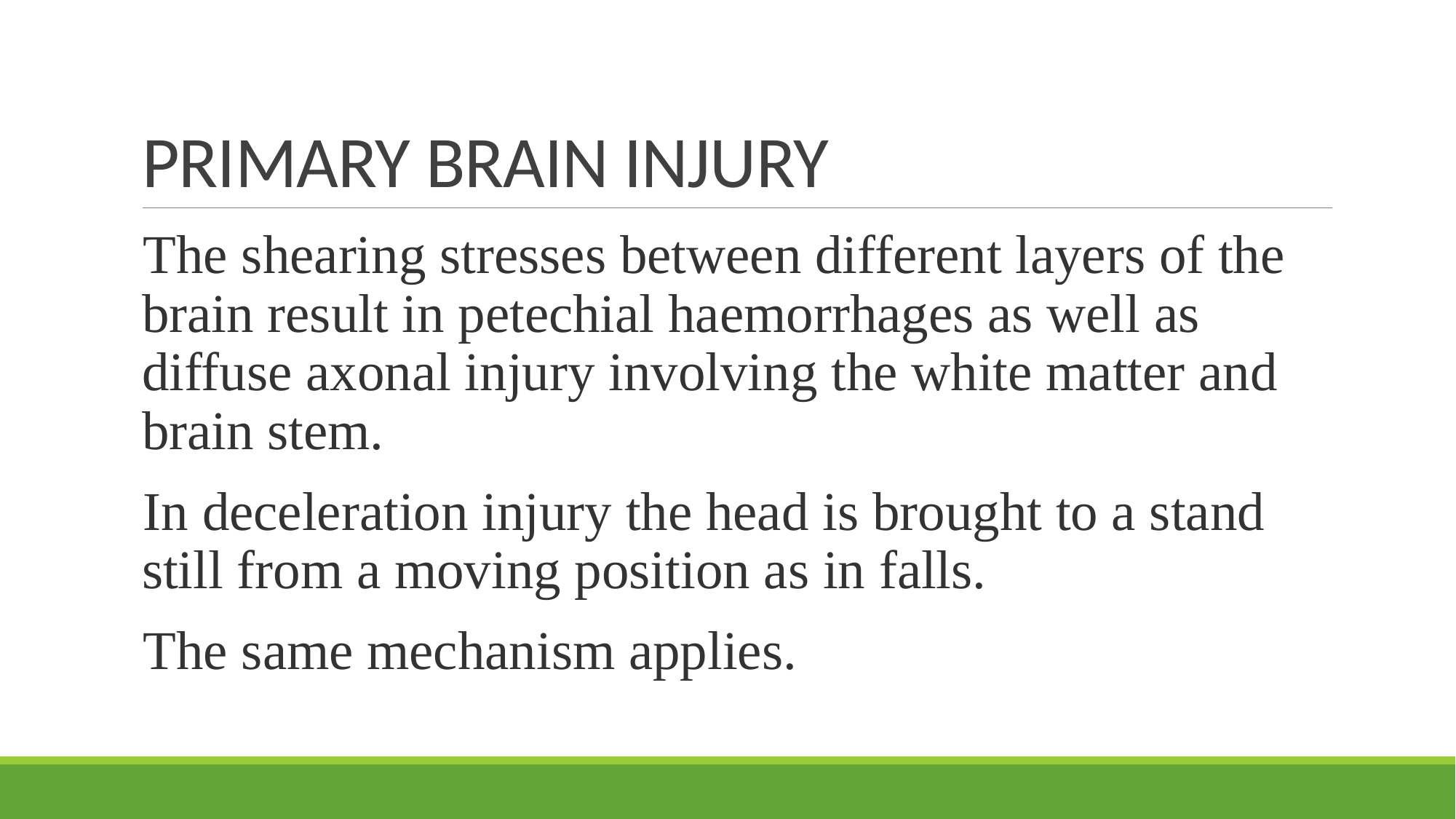

# PRIMARY BRAIN INJURY
The shearing stresses between different layers of the brain result in petechial haemorrhages as well as diffuse axonal injury involving the white matter and brain stem.
In deceleration injury the head is brought to a stand still from a moving position as in falls.
The same mechanism applies.